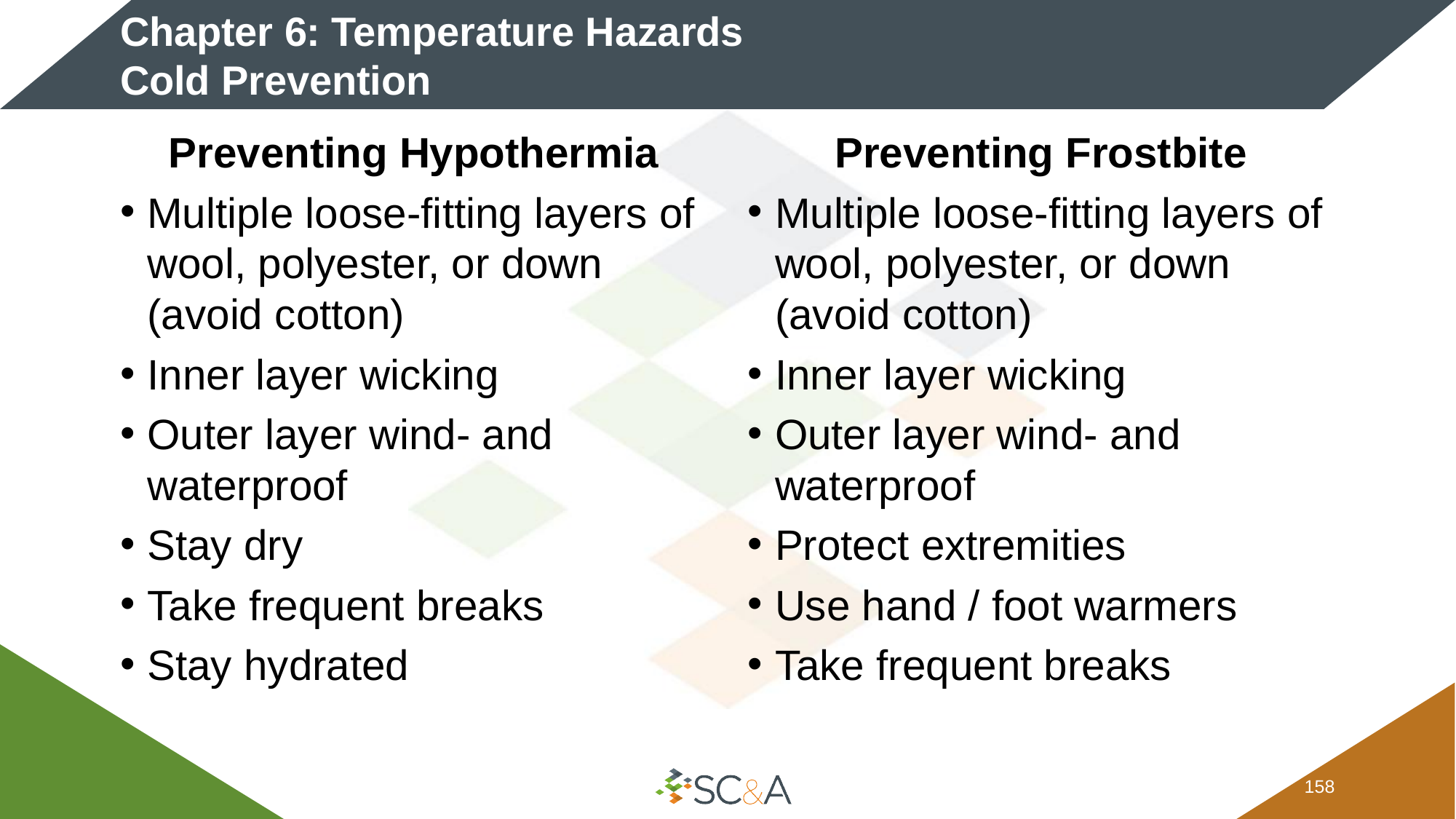

# Chapter 6: Temperature Hazards Cold Prevention
Preventing Hypothermia
Multiple loose-fitting layers of wool, polyester, or down (avoid cotton)
Inner layer wicking
Outer layer wind- and waterproof
Stay dry
Take frequent breaks
Stay hydrated
Preventing Frostbite
Multiple loose-fitting layers of wool, polyester, or down (avoid cotton)
Inner layer wicking
Outer layer wind- and waterproof
Protect extremities
Use hand / foot warmers
Take frequent breaks
158